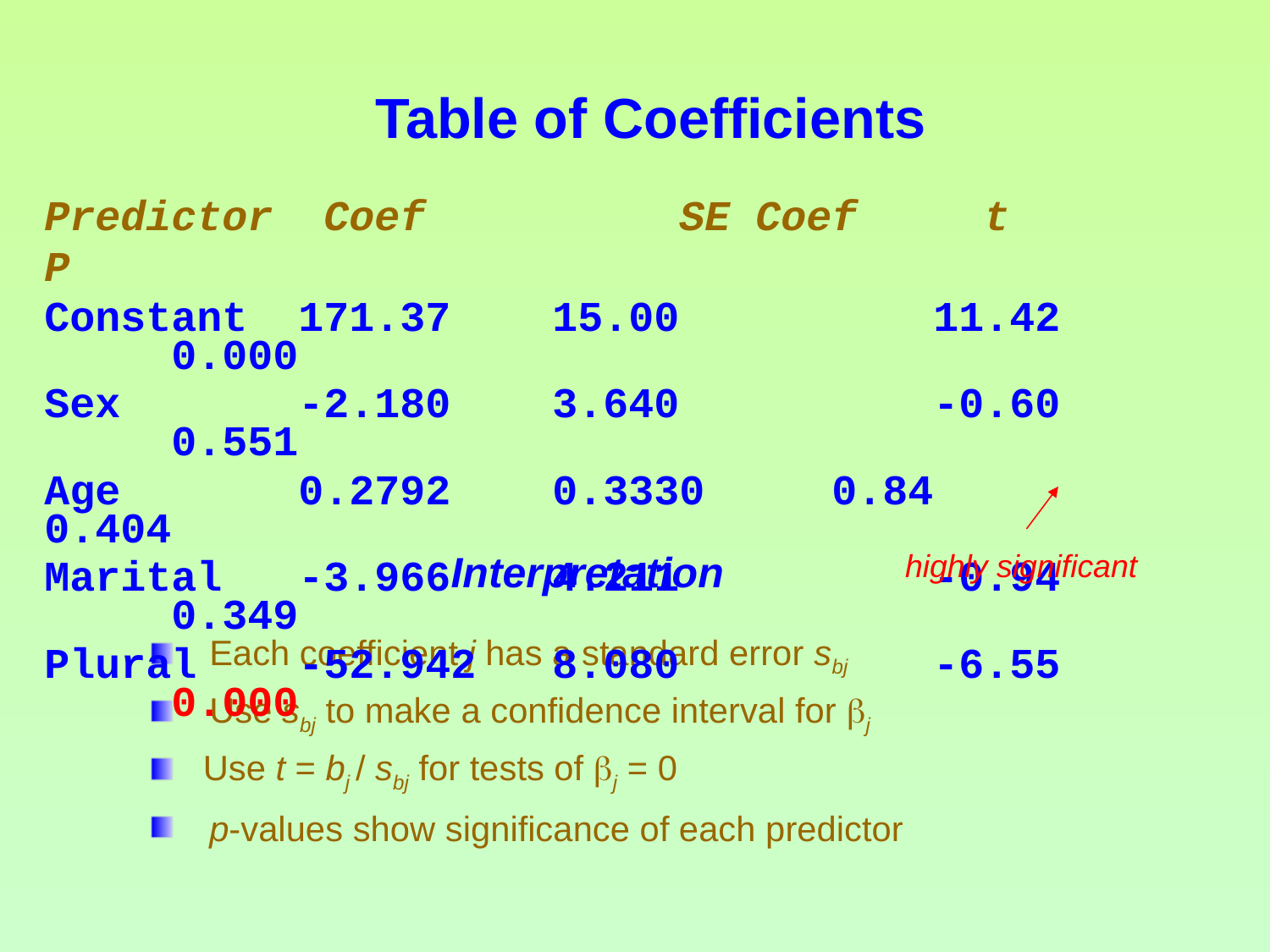

# Table of Coefficients
Predictor	 Coef		SE Coef	  t		  P
Constant	171.37    15.00		11.42		0.000
Sex		-2.180	3.640		-0.60		0.551
Age		0.2792	0.3330	 0.84		0.404
Marital	-3.966	4.211		-0.94		0.349
Plural	-52.942	8.080		-6.55		0.000

Interpretation
highly significant
   Each coefficient j has a standard error sbj
   Use sbj to make a confidence interval for βj
    Use t = bj / sbj for tests of βj = 0
   p-values show significance of each predictor